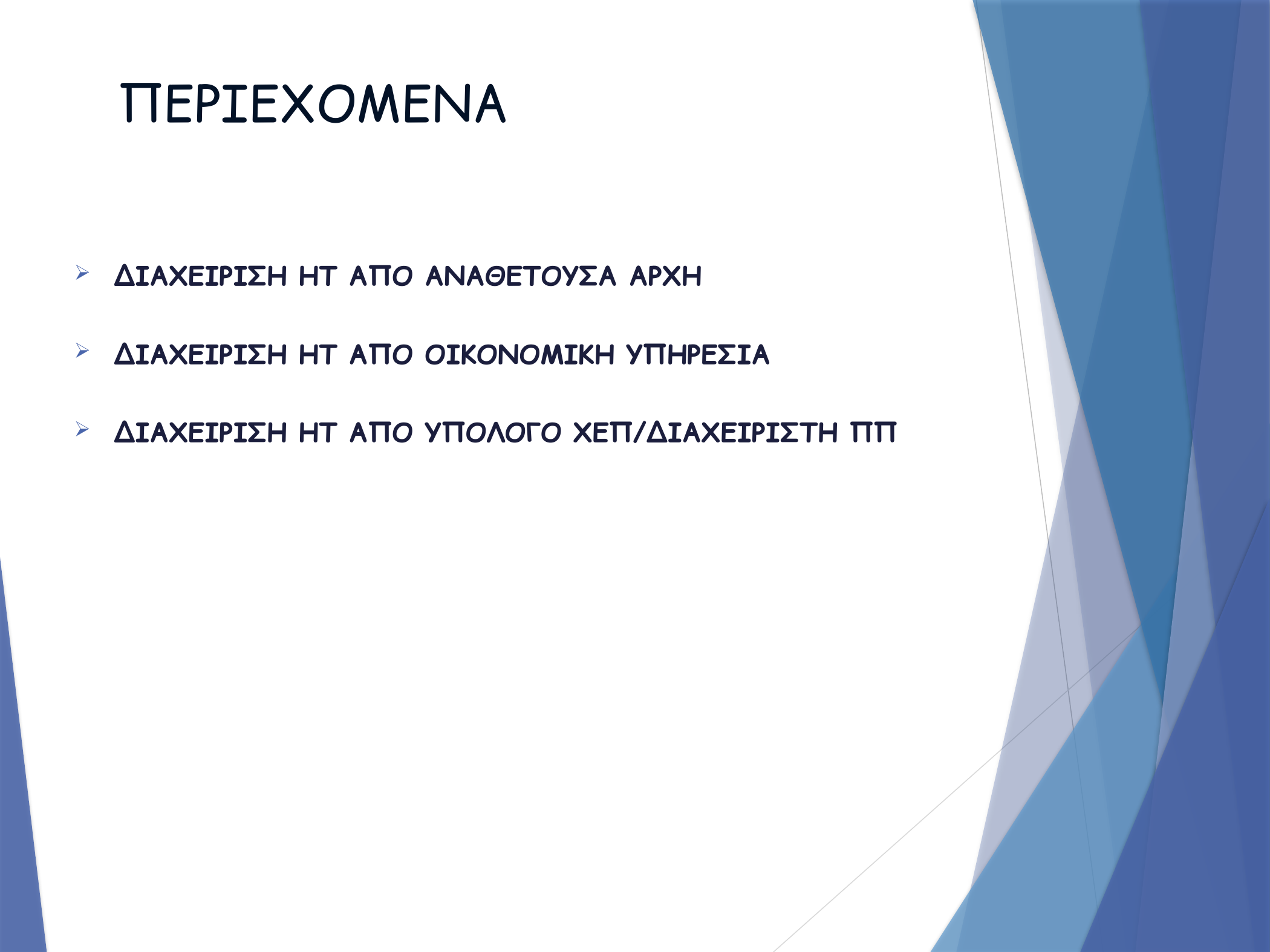

ΠΕΡΙΕΧΟΜΕΝΑ
ΔΙΑΧΕΙΡΙΣΗ ΗΤ ΑΠΟ ΑΝΑΘΕΤΟΥΣΑ ΑΡΧΗ
ΔΙΑΧΕΙΡΙΣΗ ΗΤ ΑΠΟ ΟΙΚΟΝΟΜΙΚΗ ΥΠΗΡΕΣΙΑ
ΔΙΑΧΕΙΡΙΣΗ ΗΤ ΑΠΟ ΥΠΟΛΟΓΟ ΧΕΠ/ΔΙΑΧΕΙΡΙΣΤΗ ΠΠ